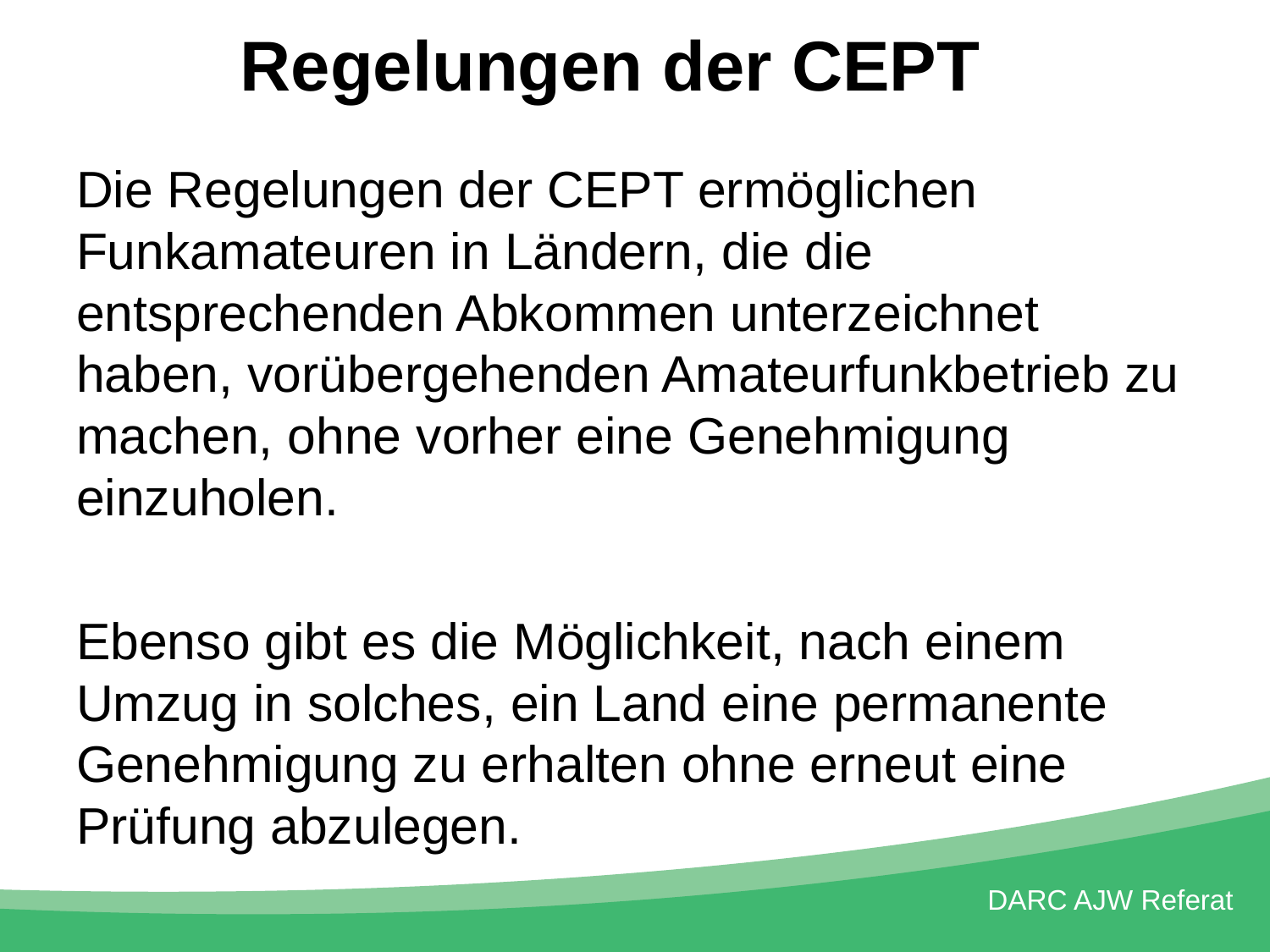

Regelungen der CEPT
#
Die Regelungen der CEPT ermöglichen Funkamateuren in Ländern, die die entsprechenden Abkommen unterzeichnet haben, vorübergehenden Amateurfunkbetrieb zu machen, ohne vorher eine Genehmigung einzuholen.

Ebenso gibt es die Möglichkeit, nach einem Umzug in solches, ein Land eine permanente Genehmigung zu erhalten ohne erneut eine Prüfung abzulegen.